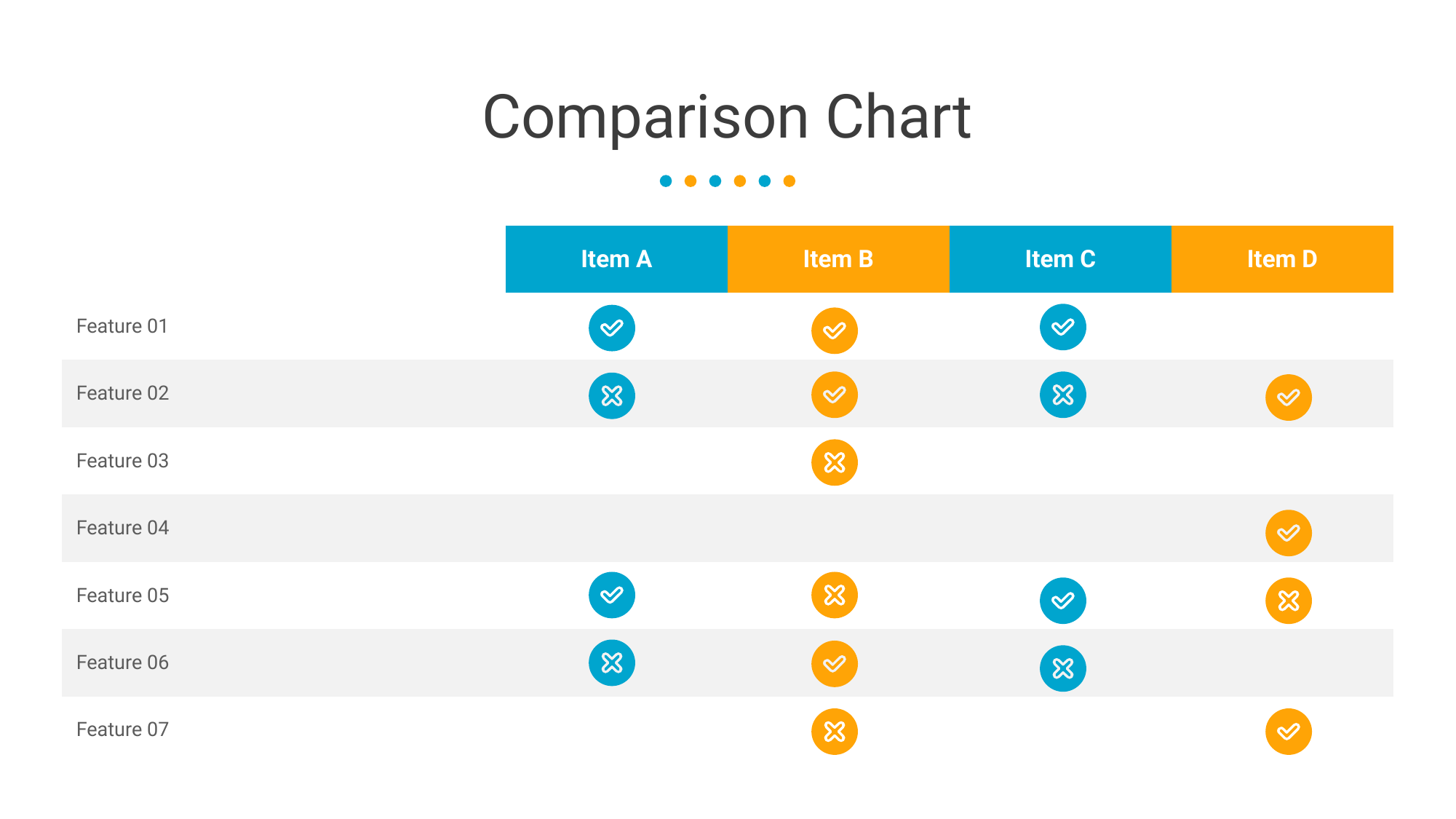

# Comparison Chart
|  | Item A | Item B | Item C | Item D |
| --- | --- | --- | --- | --- |
| Feature 01 |  |  |  |  |
| Feature 02 |  |  |  |  |
| Feature 03 |  |  |  |  |
| Feature 04 |  |  |  |  |
| Feature 05 |  |  |  |  |
| Feature 06 |  |  |  |  |
| Feature 07 |  |  |  |  |